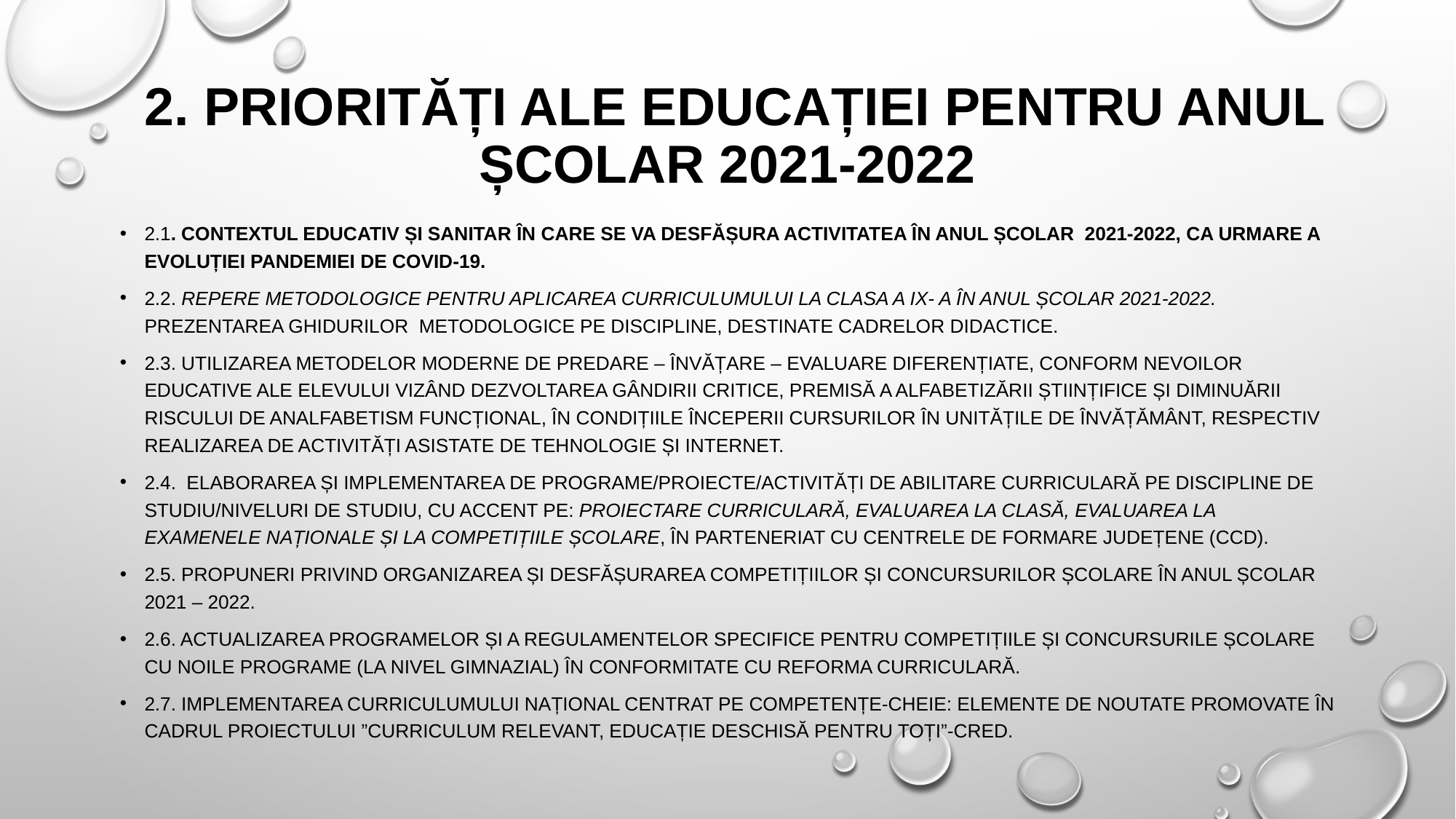

# 2. Priorități ale educației pentru anul școlar 2021-2022
2.1. Contextul educativ și sanitar în care se va desfășura activitatea în anul școlar  2021-2022, ca urmare a evoluției pandemiei de COVID-19.
2.2. Repere metodologice pentru aplicarea curriculumului la clasa a IX- a în anul școlar 2021-2022. Prezentarea ghidurilor  metodologice pe discipline, destinate cadrelor didactice.
2.3. Utilizarea metodelor moderne de predare – învățare – evaluare diferențiate, conform nevoilor educative ale elevului vizând dezvoltarea gândirii critice, premisă a alfabetizării științifice și diminuării riscului de analfabetism funcțional, în condițiile începerii cursurilor în unitățile de învățământ, respectiv realizarea de activități asistate de tehnologie și internet.
2.4.  Elaborarea și implementarea de programe/proiecte/activități de abilitare curriculară pe discipline de studiu/niveluri de studiu, cu accent pe: proiectare curriculară, evaluarea la clasă, evaluarea la examenele naționale și la competițiile școlare, în parteneriat cu centrele de formare județene (CCD).
2.5. Propuneri privind organizarea și desfășurarea competițiilor și concursurilor școlare în anul școlar 2021 – 2022.
2.6. Actualizarea programelor și a regulamentelor specifice pentru competițiile și concursurile școlare cu noile programe (la nivel gimnazial) în conformitate cu reforma curriculară.
2.7. Implementarea curriculumului național centrat pe competențe-cheie: elemente de noutate promovate în cadrul proiectului ”Curriculum relevant, educație deschisă pentru toți”-CRED.